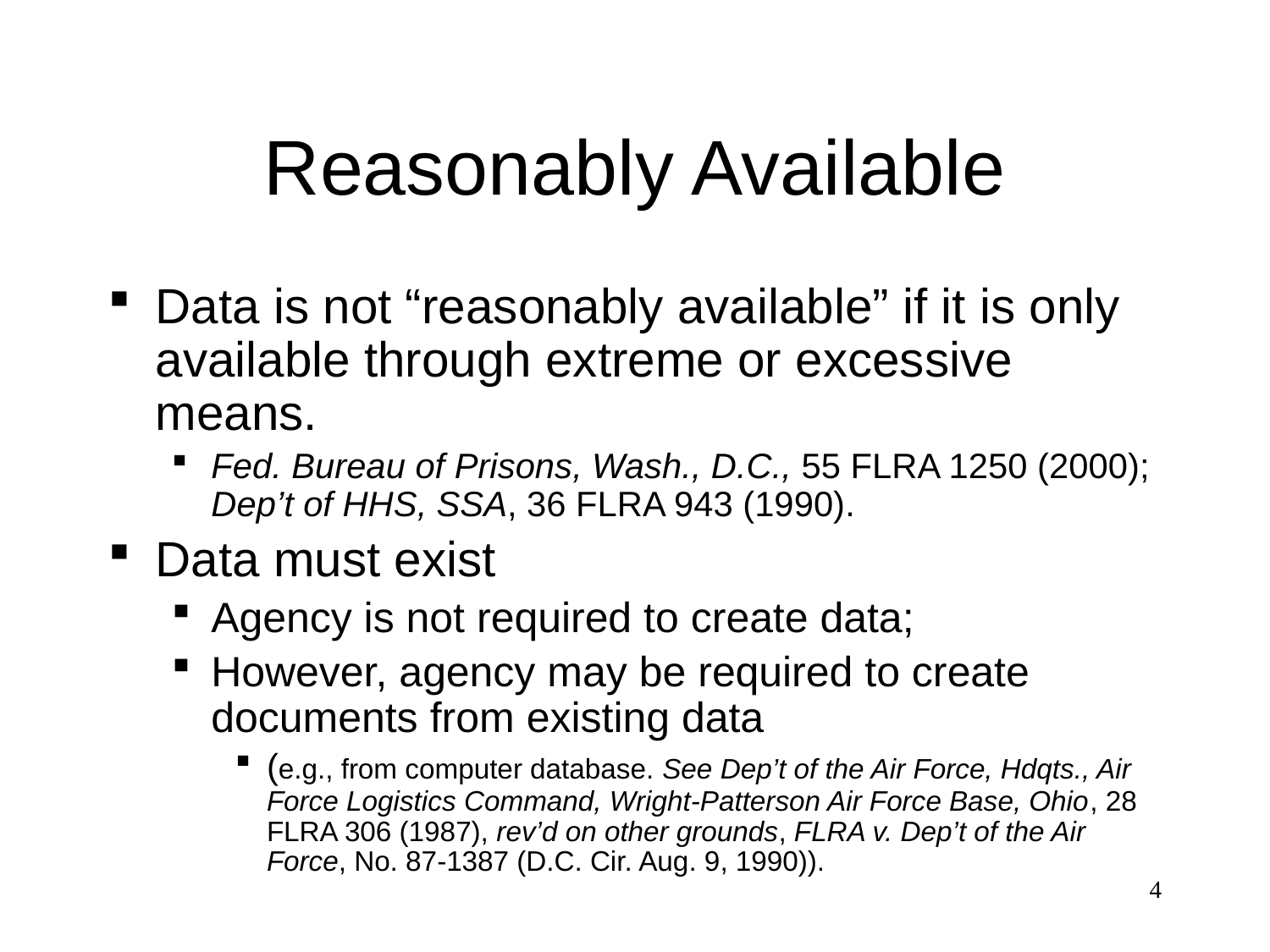

# Reasonably Available
Data is not “reasonably available” if it is only available through extreme or excessive means.
Fed. Bureau of Prisons, Wash., D.C., 55 FLRA 1250 (2000); Dep’t of HHS, SSA, 36 FLRA 943 (1990).
Data must exist
Agency is not required to create data;
However, agency may be required to create documents from existing data
(e.g., from computer database. See Dep’t of the Air Force, Hdqts., Air Force Logistics Command, Wright-Patterson Air Force Base, Ohio, 28 FLRA 306 (1987), rev’d on other grounds, FLRA v. Dep’t of the Air Force, No. 87-1387 (D.C. Cir. Aug. 9, 1990)).

4